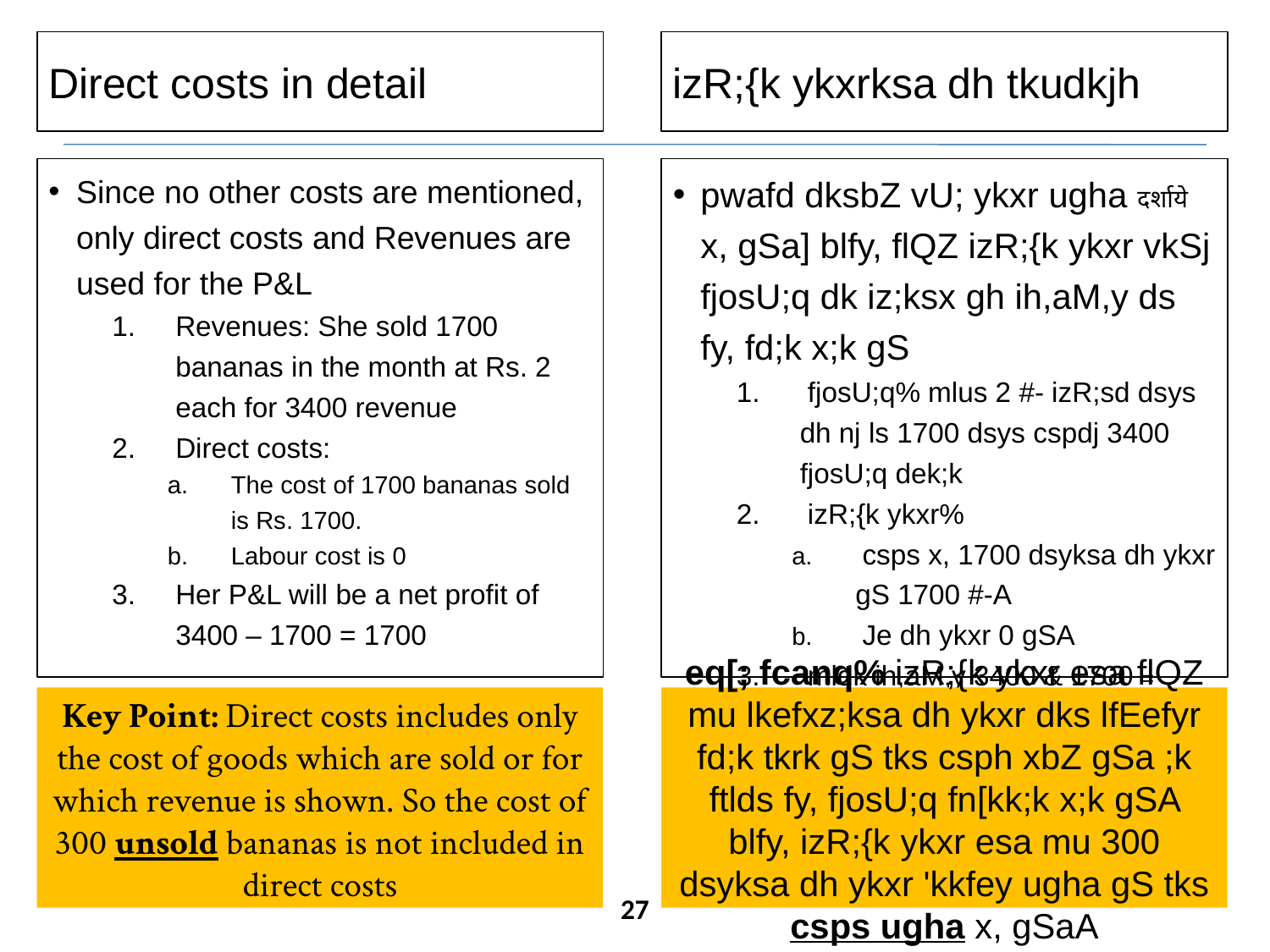

# Direct costs in detail
izR;{k ykxrksa dh tkudkjh
Since no other costs are mentioned, only direct costs and Revenues are used for the P&L
Revenues: She sold 1700 bananas in the month at Rs. 2 each for 3400 revenue
Direct costs:
The cost of 1700 bananas sold is Rs. 1700.
Labour cost is 0
Her P&L will be a net profit of 3400 – 1700 = 1700
pwafd dksbZ vU; ykxr ugha दर्शाये x, gSa] blfy, flQZ izR;{k ykxr vkSj fjosU;q dk iz;ksx gh ih,aM,y ds fy, fd;k x;k gS
 fjosU;q% mlus 2 #- izR;sd dsys dh nj ls 1700 dsys cspdj 3400 fjosU;q dek;k
 izR;{k ykxr%
 csps x, 1700 dsyksa dh ykxr gS 1700 #-A
 Je dh ykxr 0 gSA
 mldk ih,aM,y 3400 & 1700 = 1700 dk 'kq) ykHk gksxkA
Key Point: Direct costs includes only the cost of goods which are sold or for which revenue is shown. So the cost of 300 unsold bananas is not included in direct costs
eq[; fcanq% izR;{k ykxr esa flQZ mu lkefxz;ksa dh ykxr dks lfEefyr fd;k tkrk gS tks csph xbZ gSa ;k ftlds fy, fjosU;q fn[kk;k x;k gSA blfy, izR;{k ykxr esa mu 300 dsyksa dh ykxr 'kkfey ugha gS tks csps ugha x, gSaA
27